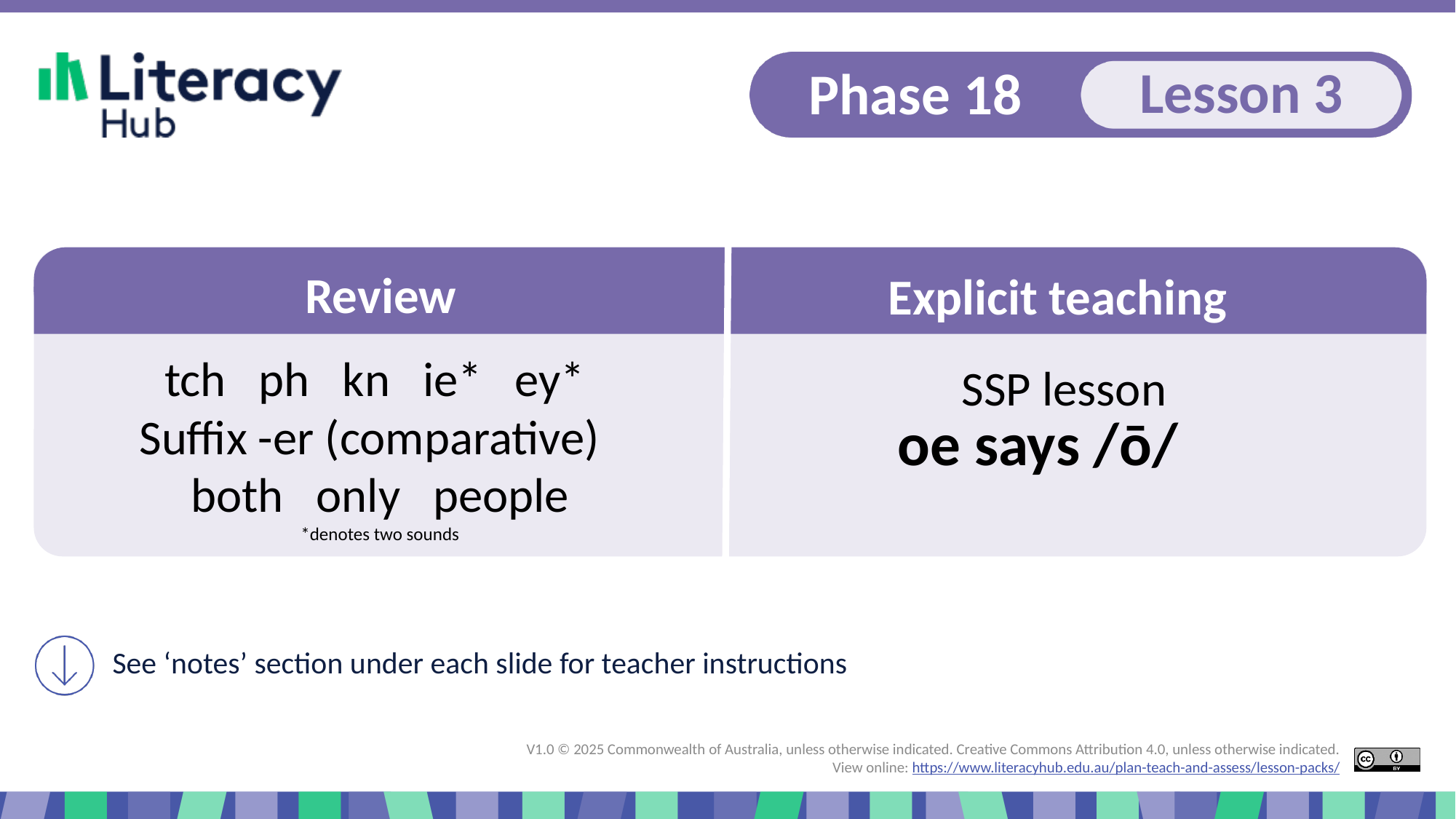

Slide 1 Explicit teaching Phase 18. lesson 3 oe says /ō/
tch   ph   kn   ie*   ey*
Suffix -er (comparative)
both   only   people
*denotes two sounds

oe says /ō/